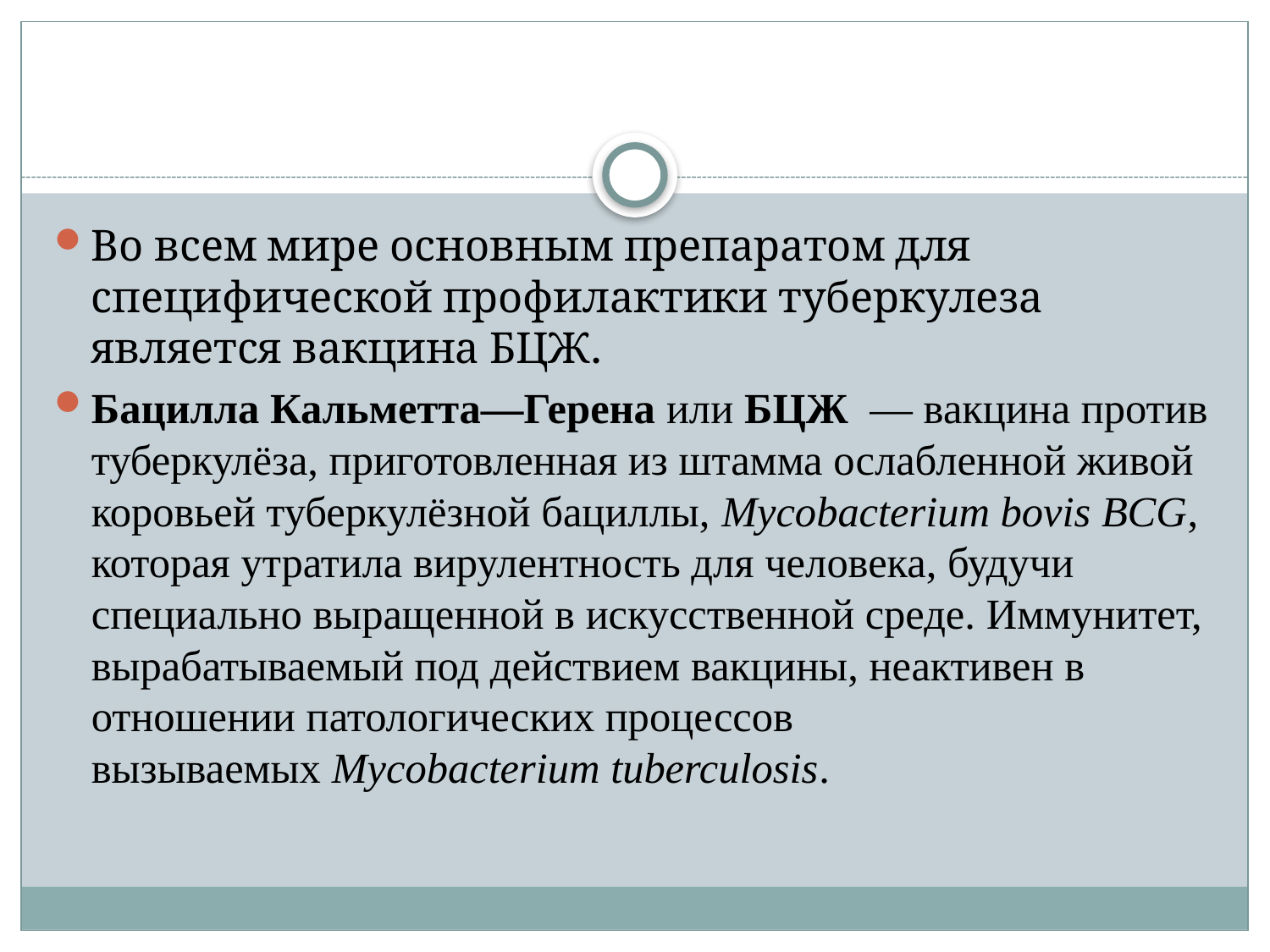

#
Во всем мире основным препаратом для специфической профилактики туберкулеза является вакцина БЦЖ.
Бацилла Кальметта—Герена или БЦЖ  — вакцина против туберкулёза, приготовленная из штамма ослабленной живой коровьей туберкулёзной бациллы, Mycobacterium bovis BCG, которая утратила вирулентность для человека, будучи специально выращенной в искусственной среде. Иммунитет, вырабатываемый под действием вакцины, неактивен в отношении патологических процессов вызываемых Mycobacterium tuberculosis.